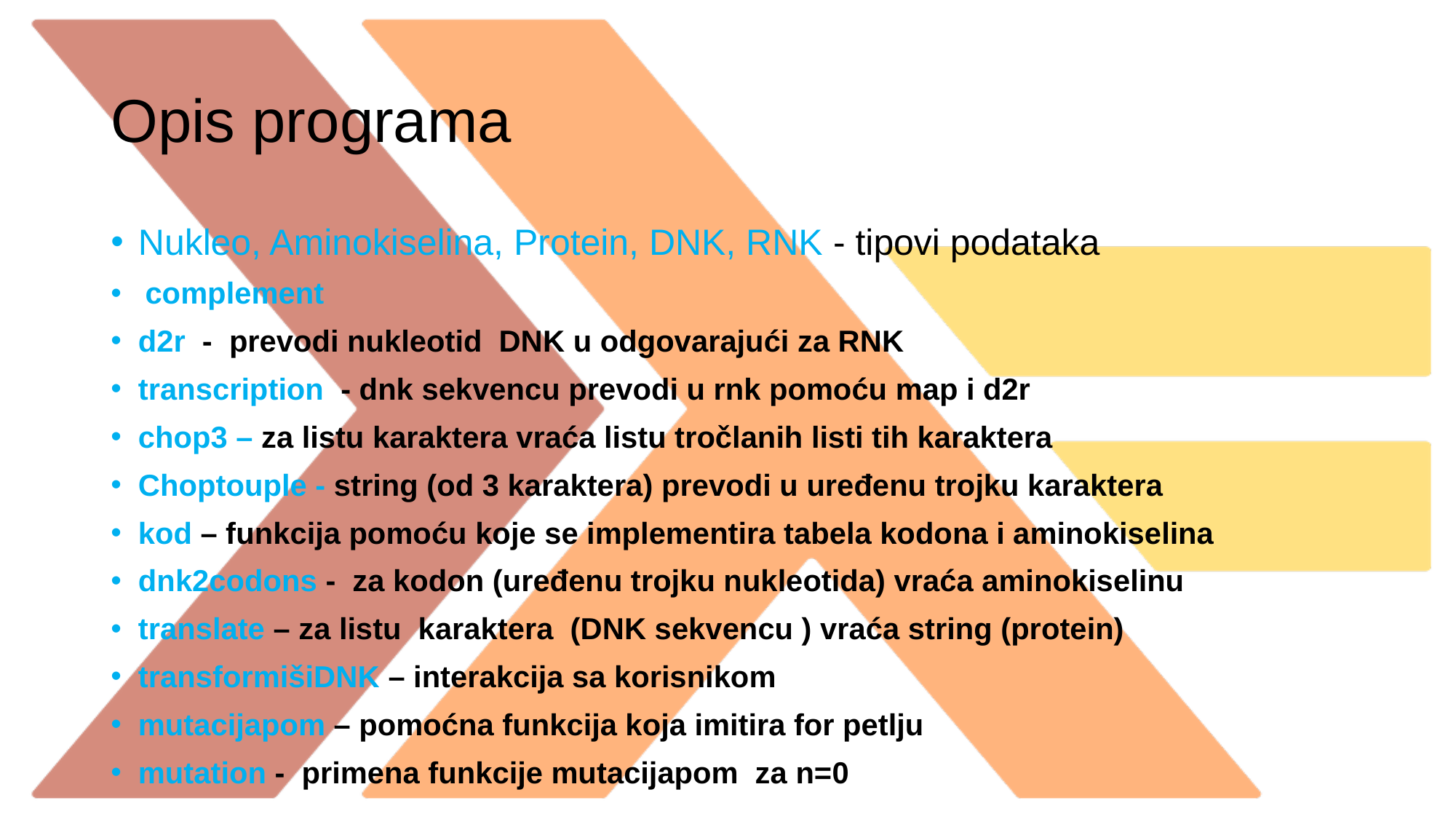

# Opis programa
Nukleo, Aminokiselina, Protein, DNK, RNK - tipovi podataka
 complement
d2r  -  prevodi nukleotid  DNK u odgovarajući za RNK
transcription  - dnk sekvencu prevodi u rnk pomoću map i d2r
chop3 – za listu karaktera vraća listu tročlanih listi tih karaktera
Choptouple - string (od 3 karaktera) prevodi u uređenu trojku karaktera
kod – funkcija pomoću koje se implementira tabela kodona i aminokiselina
dnk2codons -  za kodon (uređenu trojku nukleotida) vraća aminokiselinu
translate – za listu  karaktera  (DNK sekvencu ) vraća string (protein)
transformišiDNK – interakcija sa korisnikom
mutacijapom – pomoćna funkcija koja imitira for petlju
mutation -  primena funkcije mutacijapom  za n=0